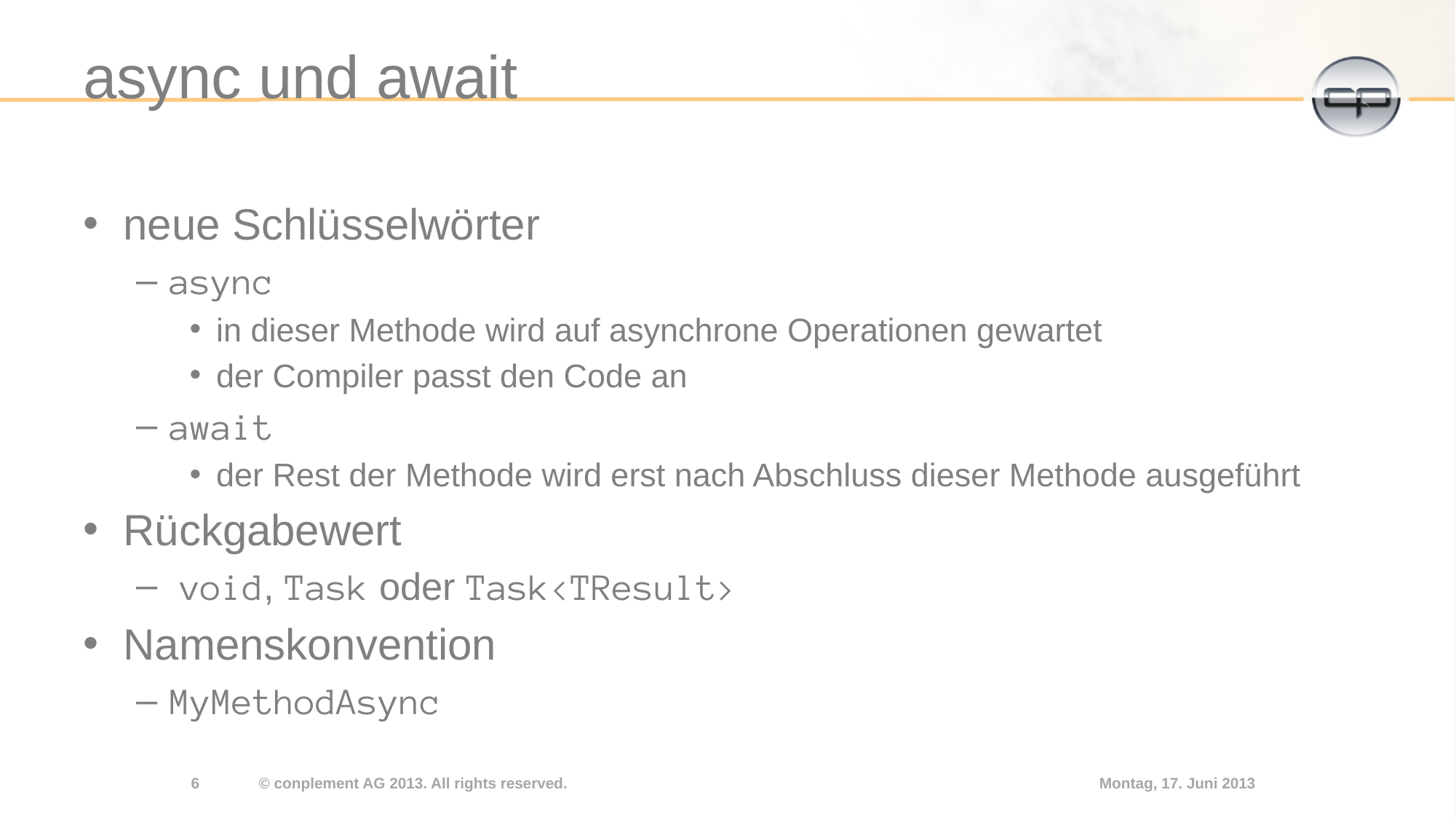

# async und await
neue Schlüsselwörter
async
in dieser Methode wird auf asynchrone Operationen gewartet
der Compiler passt den Code an
await
der Rest der Methode wird erst nach Abschluss dieser Methode ausgeführt
Rückgabewert
 void, Task oder Task<TResult>
Namenskonvention
MyMethodAsync